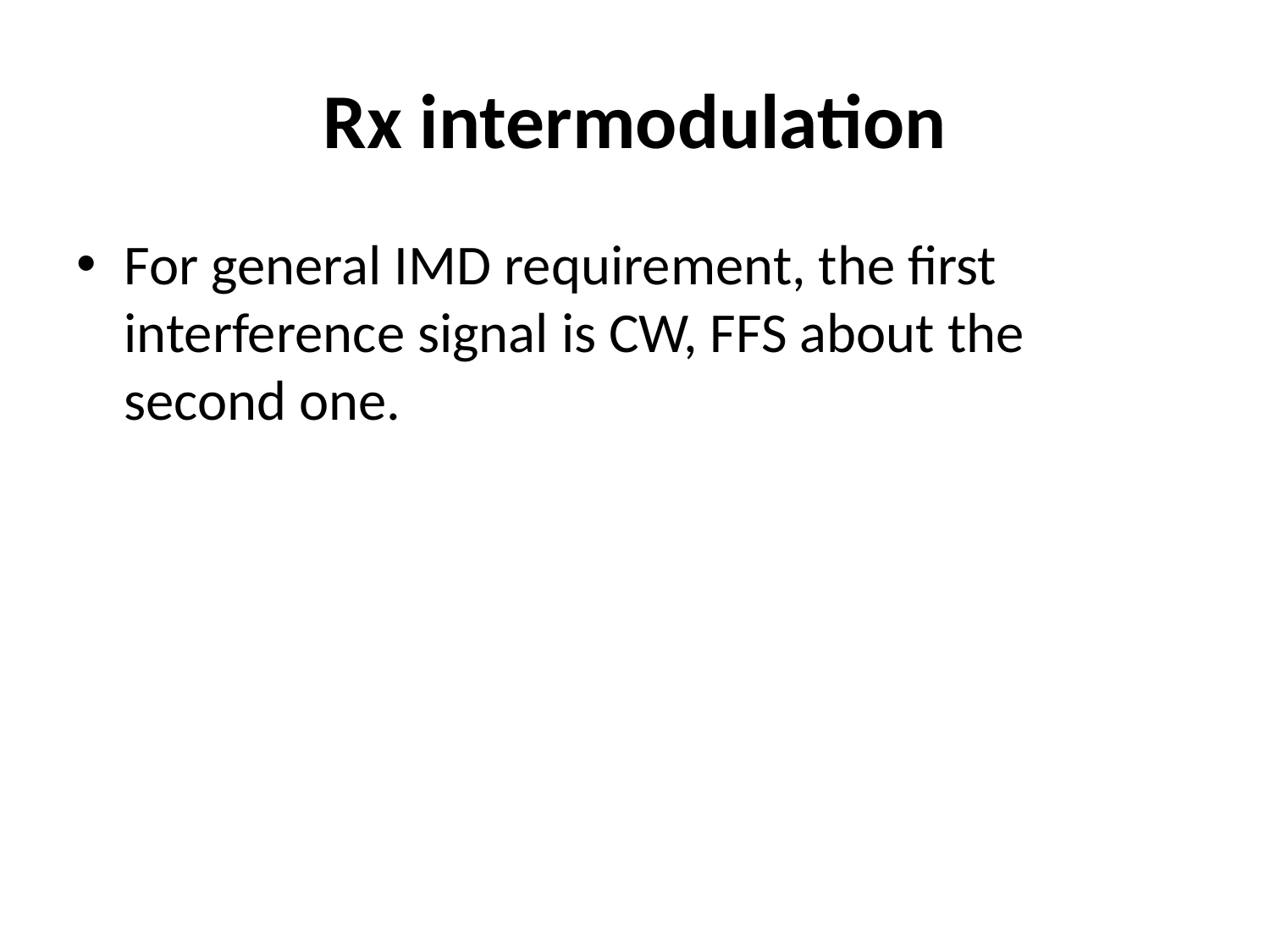

# Rx intermodulation
For general IMD requirement, the first interference signal is CW, FFS about the second one.